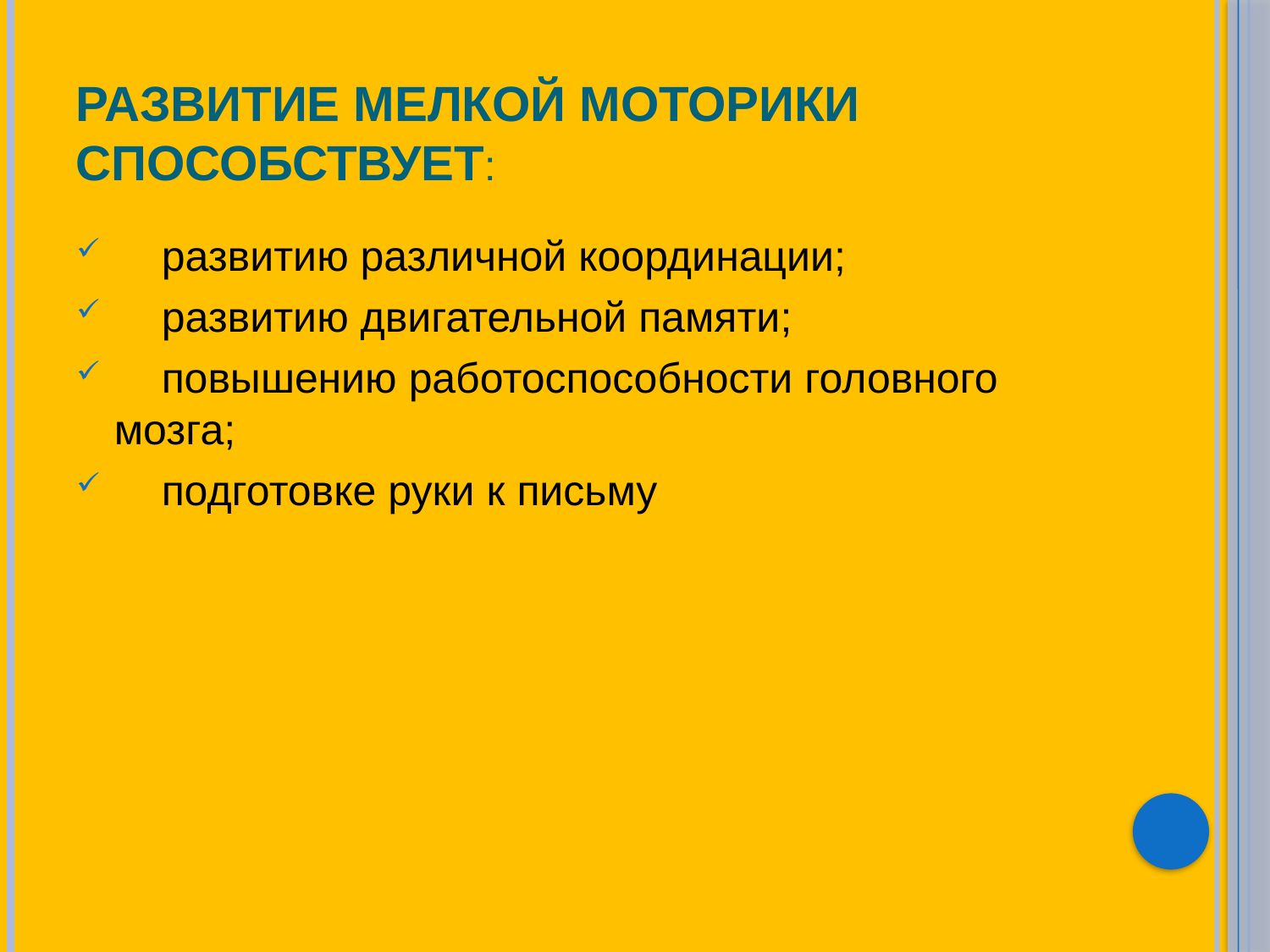

# Развитие мелкой моторики способствует:
    развитию различной координации;
    развитию двигательной памяти;
    повышению работоспособности головного мозга;
    подготовке руки к письму